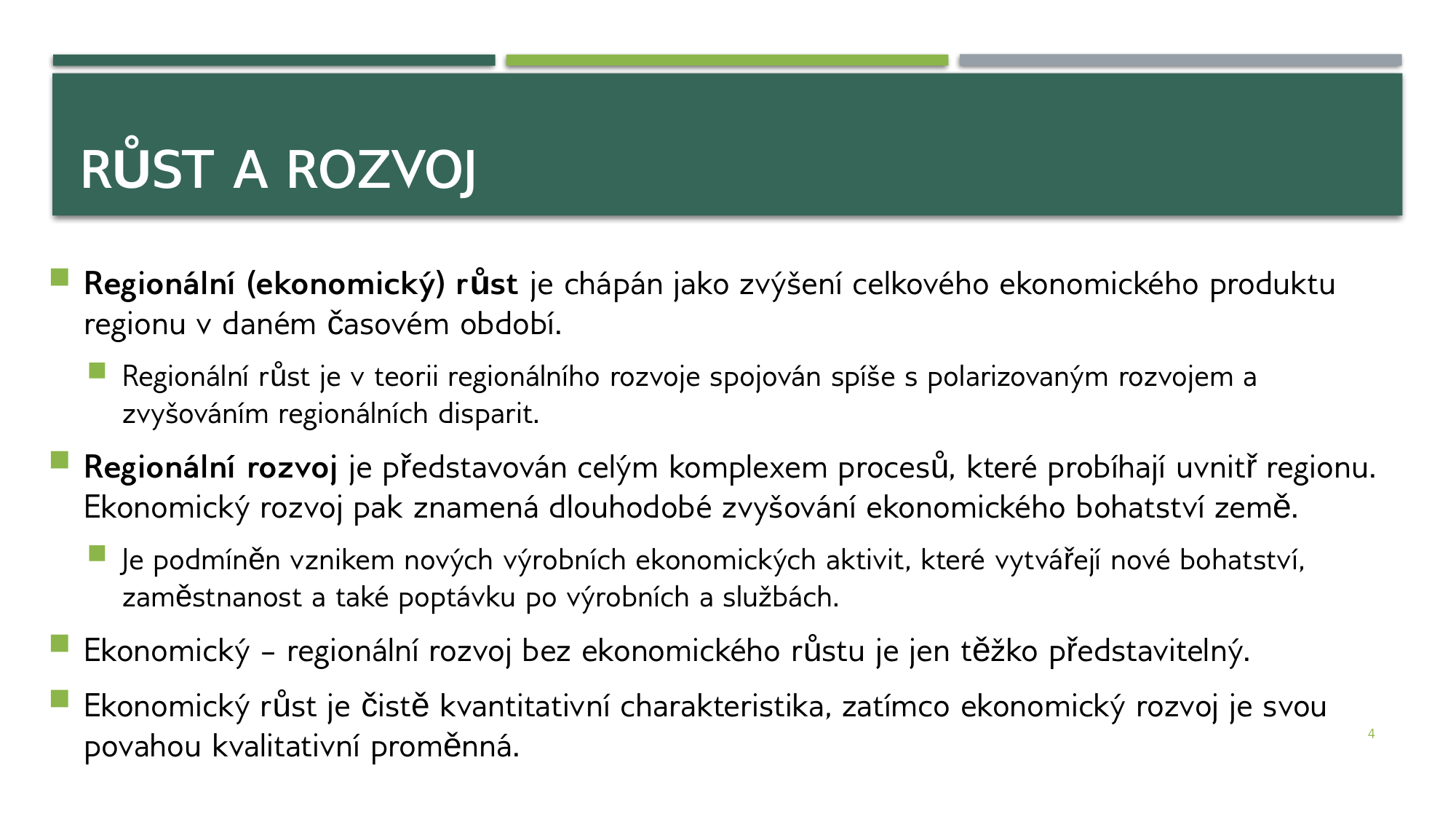

# růst a rozvoj
Regionální (ekonomický) růst je chápán jako zvýšení celkového ekonomického produktu regionu v daném časovém období.
Regionální růst je v teorii regionálního rozvoje spojován spíše s polarizovaným rozvojem a zvyšováním regionálních disparit.
Regionální rozvoj je představován celým komplexem procesů, které probíhají uvnitř regionu. Ekonomický rozvoj pak znamená dlouhodobé zvyšování ekonomického bohatství země.
Je podmíněn vznikem nových výrobních ekonomických aktivit, které vytvářejí nové bohatství, zaměstnanost a také poptávku po výrobních a službách.
Ekonomický – regionální rozvoj bez ekonomického růstu je jen těžko představitelný.
Ekonomický růst je čistě kvantitativní charakteristika, zatímco ekonomický rozvoj je svou povahou kvalitativní proměnná.
4